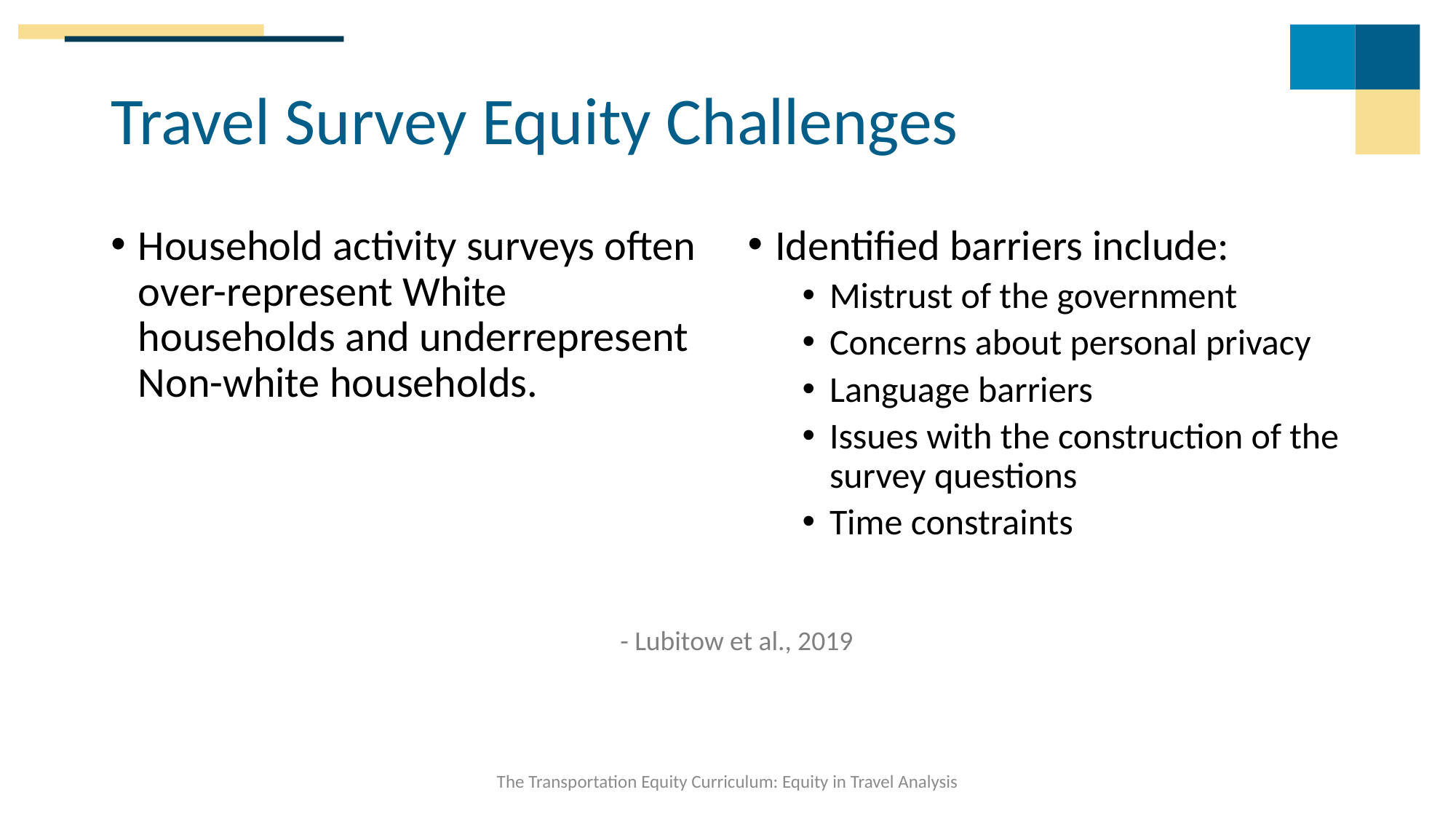

# Travel Survey Equity Challenges
Household activity surveys often over-represent White households and underrepresent Non-white households.
Identified barriers include:
Mistrust of the government
Concerns about personal privacy
Language barriers
Issues with the construction of the survey questions
Time constraints

- Lubitow et al., 2019
The Transportation Equity Curriculum: Equity in Travel Analysis